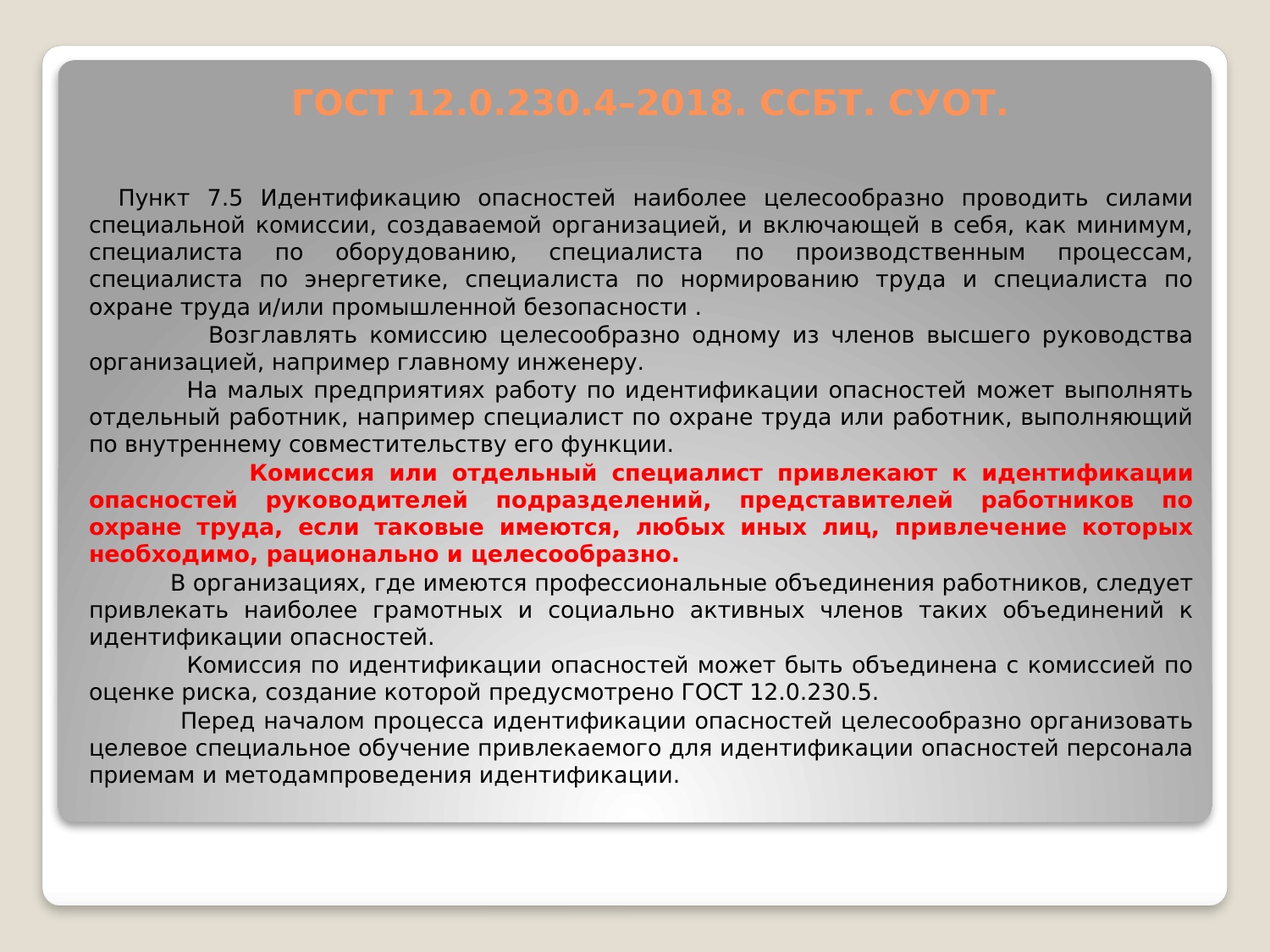

# ГОСТ 12.0.230.4–2018. ССБТ. СУОТ.

	Пункт 7.5 Идентификацию опасностей наиболее целесообразно проводить силами специальной комиссии, создаваемой организацией, и включающей в себя, как минимум, специалиста по оборудованию, специалиста по производственным процессам, специалиста по энергетике, специалиста по нормированию труда и специалиста по охране труда и/или промышленной безопасности .
          Возглавлять комиссию целесообразно одному из членов высшего руководства организацией, например главному инженеру.
          На малых предприятиях работу по идентификации опасностей может выполнять отдельный работник, например специалист по охране труда или работник, выполняющий по внутреннему совместительству его функции.
           Комиссия или отдельный специалист привлекают к идентификации опасностей руководителей подразделений, представителей работников по охране труда, если таковые имеются, любых иных лиц, привлечение которых необходимо, рационально и целесообразно.
           В организациях, где имеются профессиональные объединения работников, следует привлекать наиболее грамотных и социально активных членов таких объединений к идентификации опасностей.
           Комиссия по идентификации опасностей может быть объединена с комиссией по оценке риска, создание которой предусмотрено ГОСТ 12.0.230.5.
           Перед началом процесса идентификации опасностей целесообразно организовать целевое специальное обучение привлекаемого для идентификации опасностей персонала приемам и методампроведения идентификации.